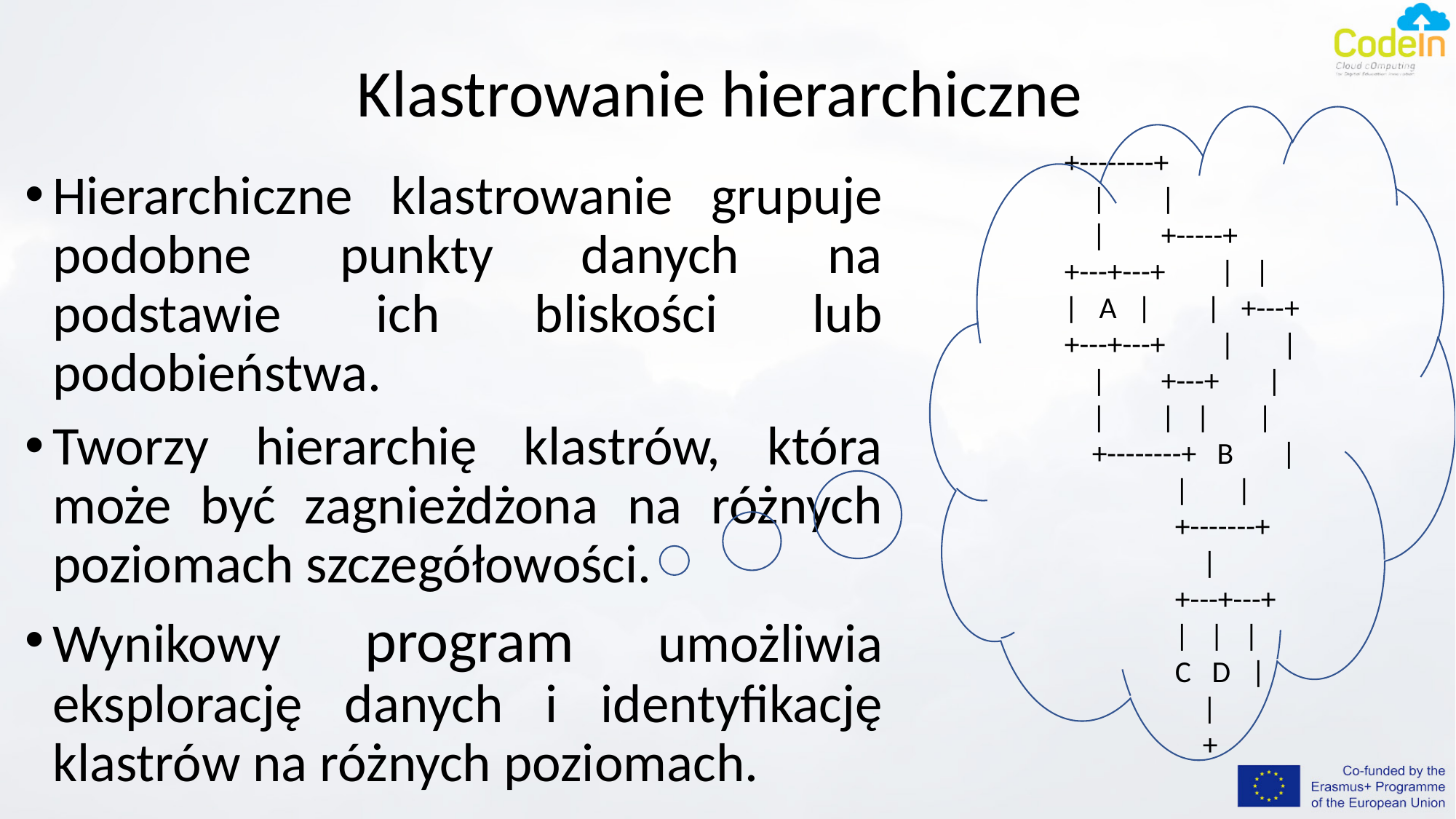

# Klastrowanie hierarchiczne

+--------+
    |        |
    |        +-----+
+---+---+        |   |
|   A   |        |   +---+
+---+---+        |       |
    |        +---+       |
    |        |   |       |
    +--------+   B       |
                |       |
                +-------+
                    |
                +---+---+
                |   |   |
                C   D   |
                    |
                    +
Hierarchiczne klastrowanie grupuje podobne punkty danych na podstawie ich bliskości lub podobieństwa.
Tworzy hierarchię klastrów, która może być zagnieżdżona na różnych poziomach szczegółowości.
Wynikowy program umożliwia eksplorację danych i identyfikację klastrów na różnych poziomach.